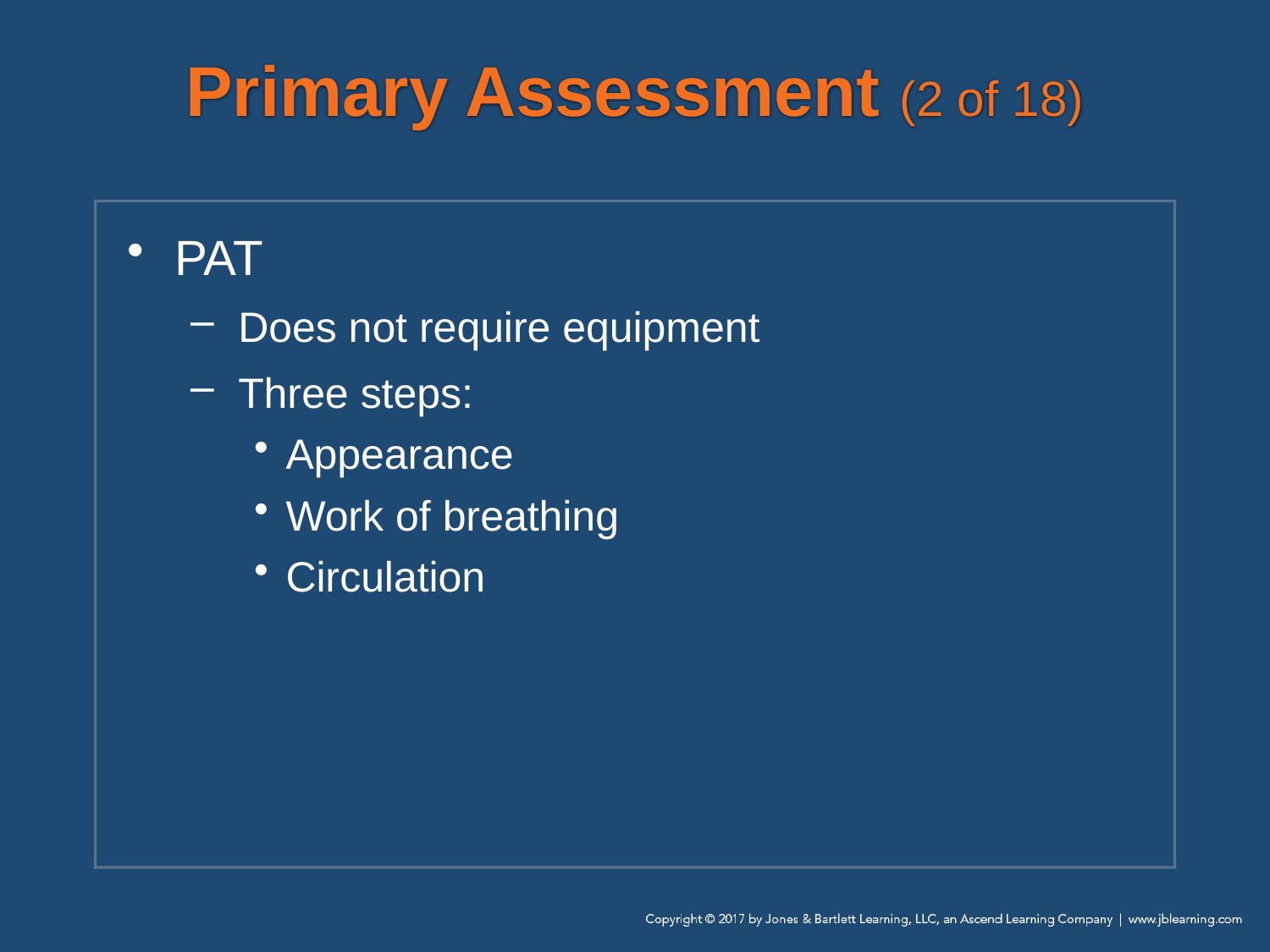

# Primary Assessment (2 of 18)
PAT
Does not require equipment
Three steps:
Appearance
Work of breathing
Circulation